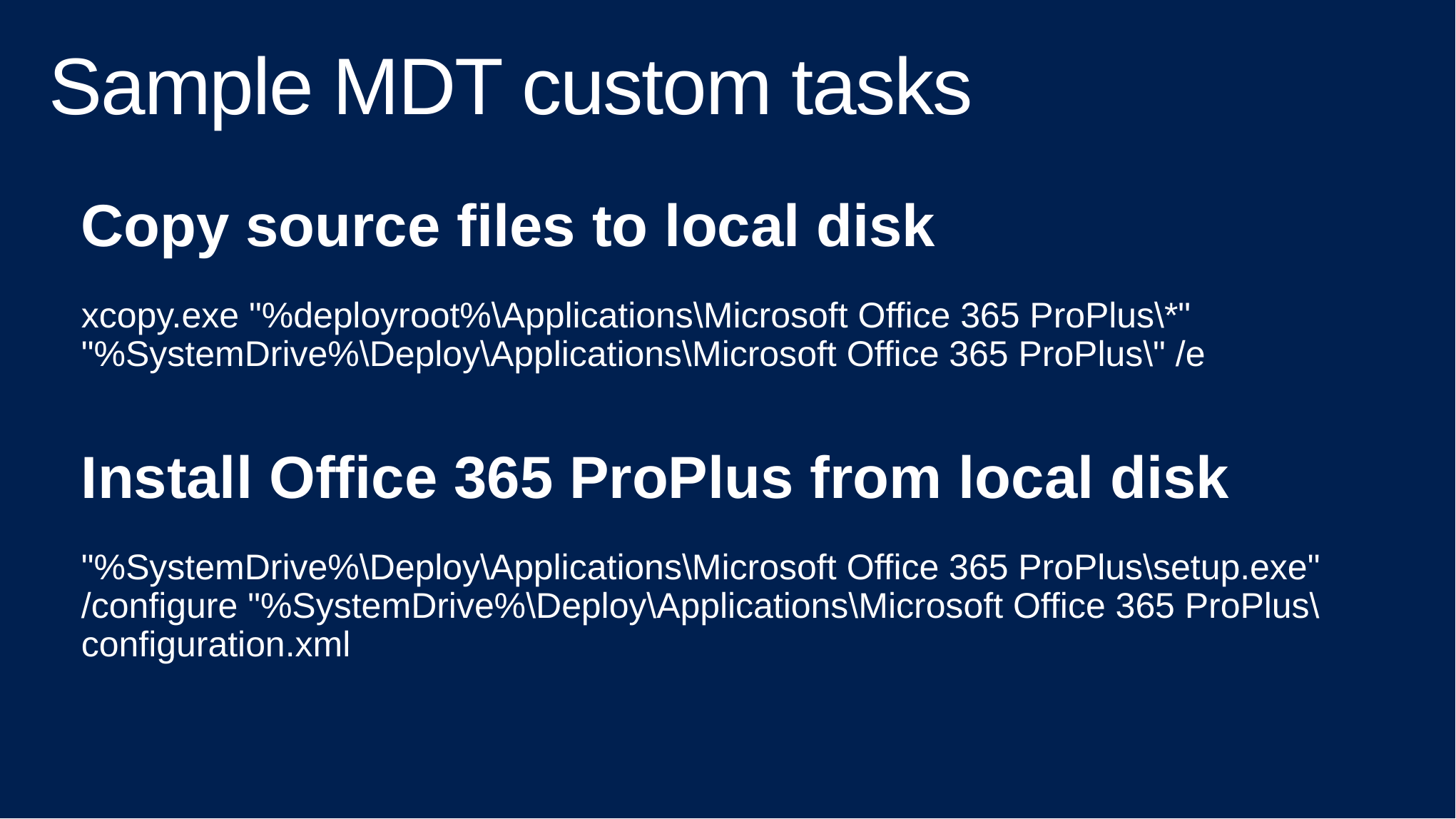

# Sample MDT custom tasks
Copy source files to local disk

xcopy.exe "%deployroot%\Applications\Microsoft Office 365 ProPlus\*" "%SystemDrive%\Deploy\Applications\Microsoft Office 365 ProPlus\" /e
Install Office 365 ProPlus from local disk

"%SystemDrive%\Deploy\Applications\Microsoft Office 365 ProPlus\setup.exe" /configure "%SystemDrive%\Deploy\Applications\Microsoft Office 365 ProPlus\configuration.xml